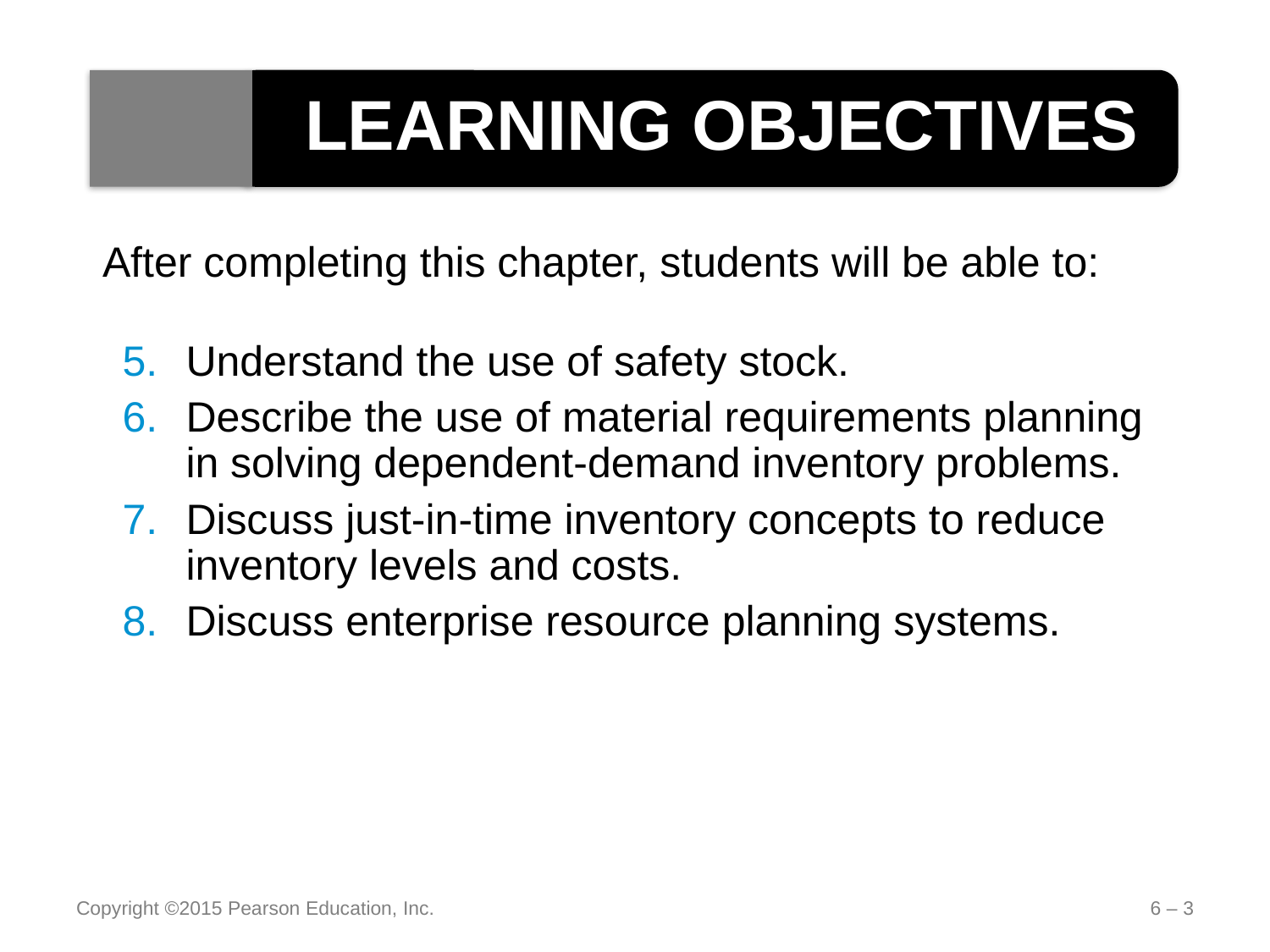

LEARNING OBJECTIVES
After completing this chapter, students will be able to:
Understand the use of safety stock.
Describe the use of material requirements planning in solving dependent-demand inventory problems.
Discuss just-in-time inventory concepts to reduce inventory levels and costs.
Discuss enterprise resource planning systems.
Copyright ©2015 Pearson Education, Inc.
6 – 3